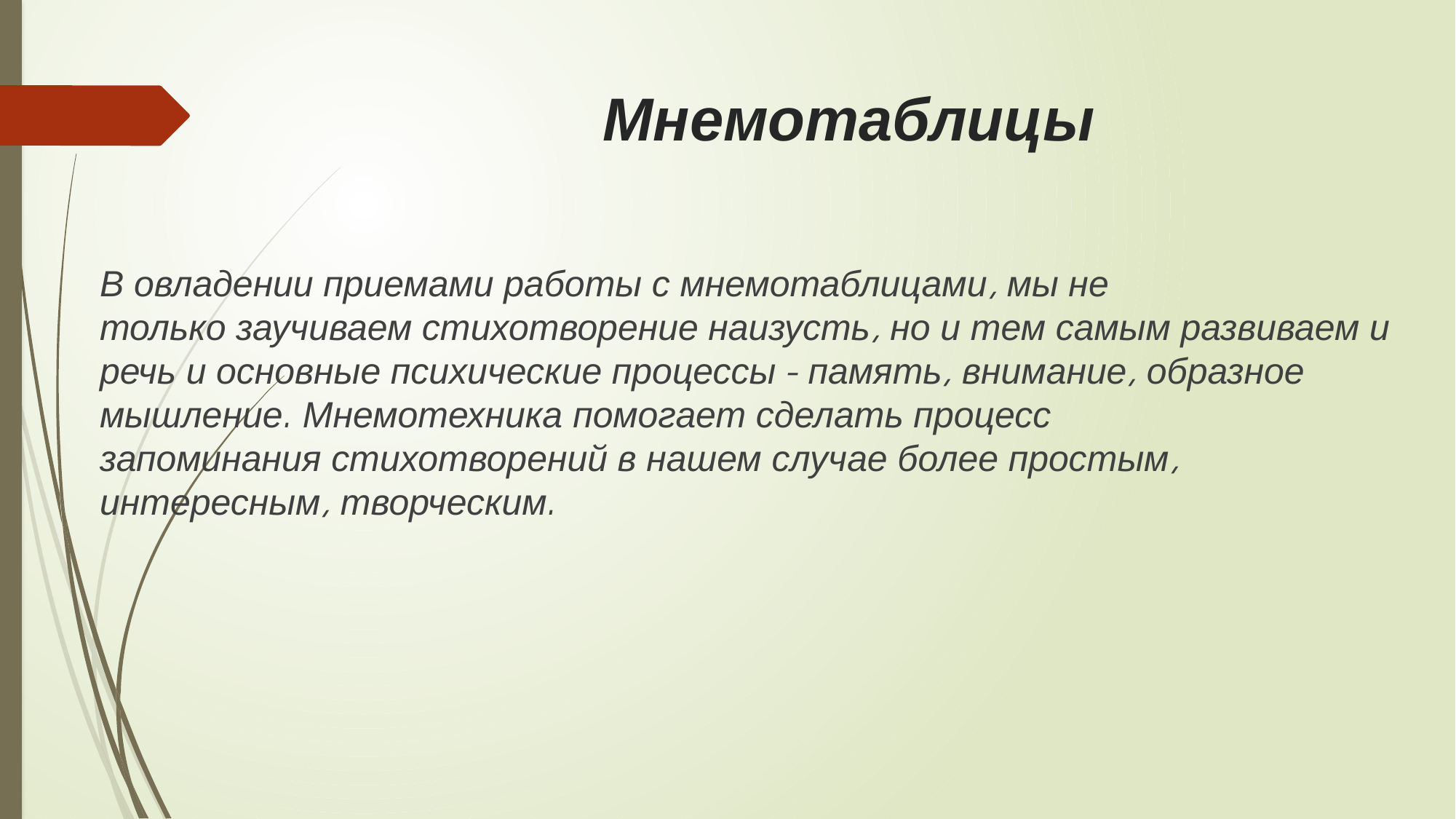

# Мнемотаблицы
В овладении приемами работы с мнемотаблицами, мы не только заучиваем стихотворение наизусть, но и тем самым развиваем и речь и основные психические процессы - память, внимание, образное мышление. Мнемотехника помогает сделать процесс запоминания стихотворений в нашем случае более простым, интересным, творческим.